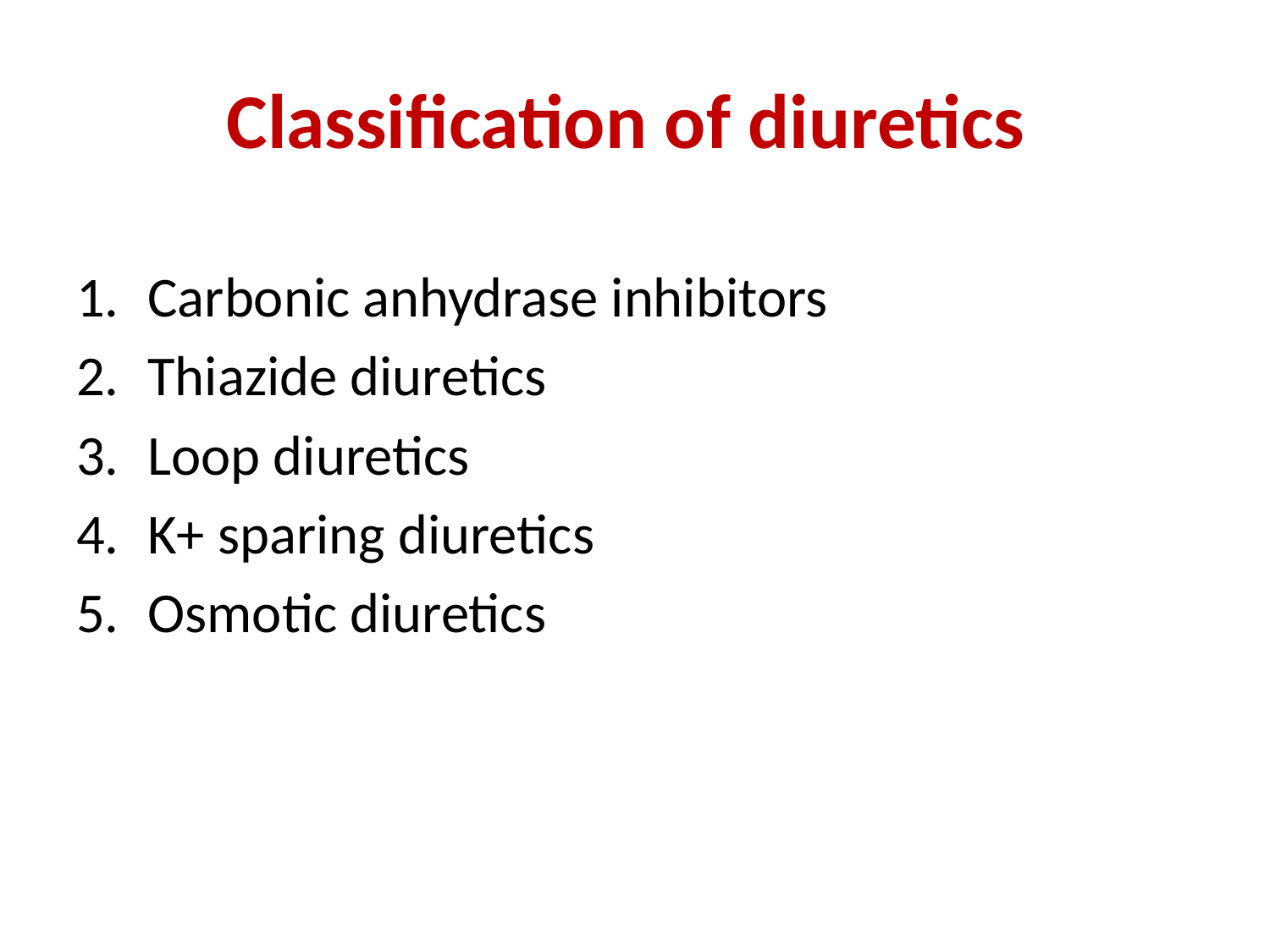

# Classification of diuretics
Carbonic anhydrase inhibitors
Thiazide diuretics
Loop diuretics
K+ sparing diuretics
Osmotic diuretics